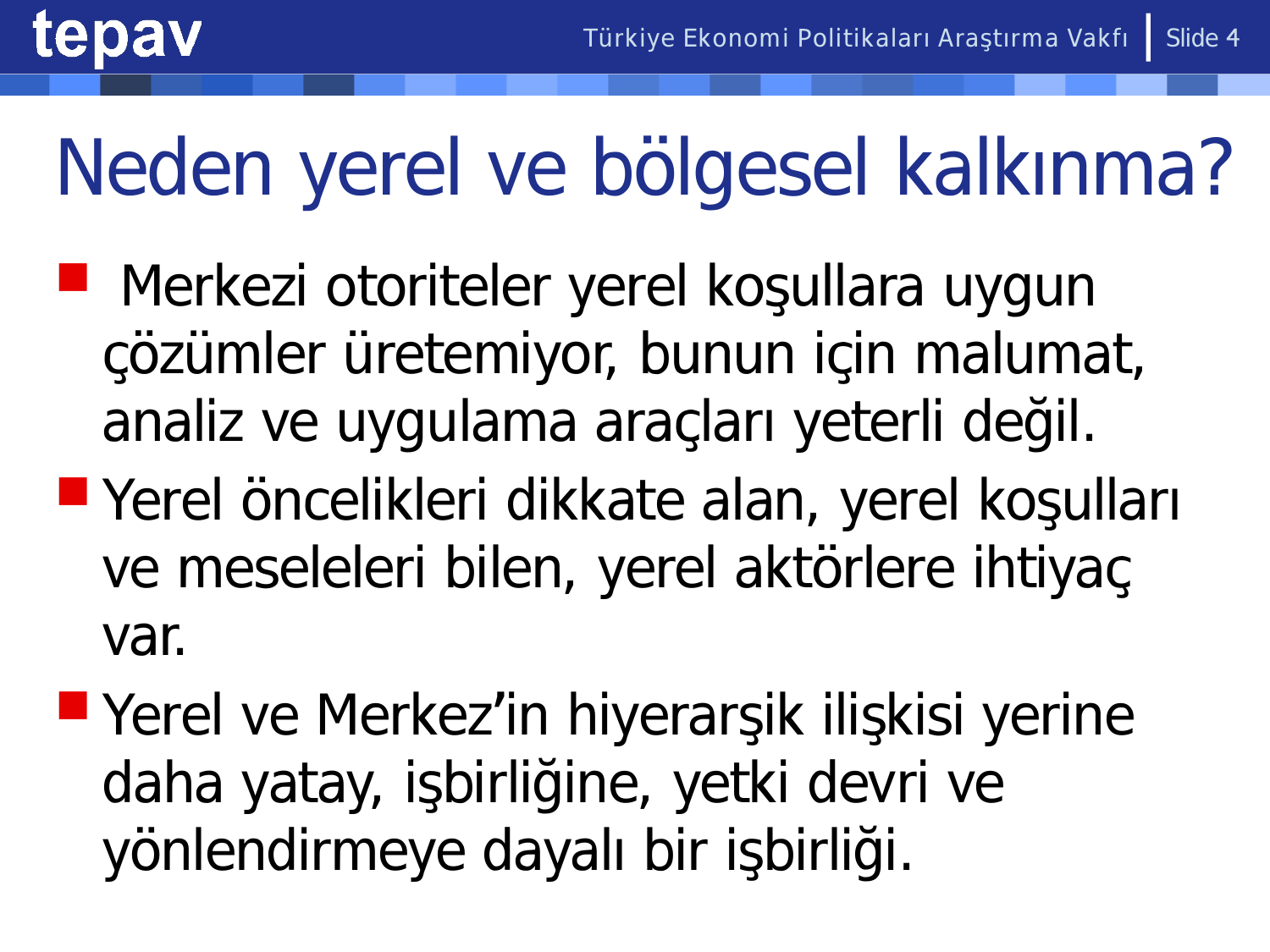

Türkiye Ekonomi Politikaları Araştırma Vakfı
Slide 4
# Neden yerel ve bölgesel kalkınma?
 Merkezi otoriteler yerel koşullara uygun çözümler üretemiyor, bunun için malumat, analiz ve uygulama araçları yeterli değil.
Yerel öncelikleri dikkate alan, yerel koşulları ve meseleleri bilen, yerel aktörlere ihtiyaç var.
Yerel ve Merkez’in hiyerarşik ilişkisi yerine daha yatay, işbirliğine, yetki devri ve yönlendirmeye dayalı bir işbirliği.